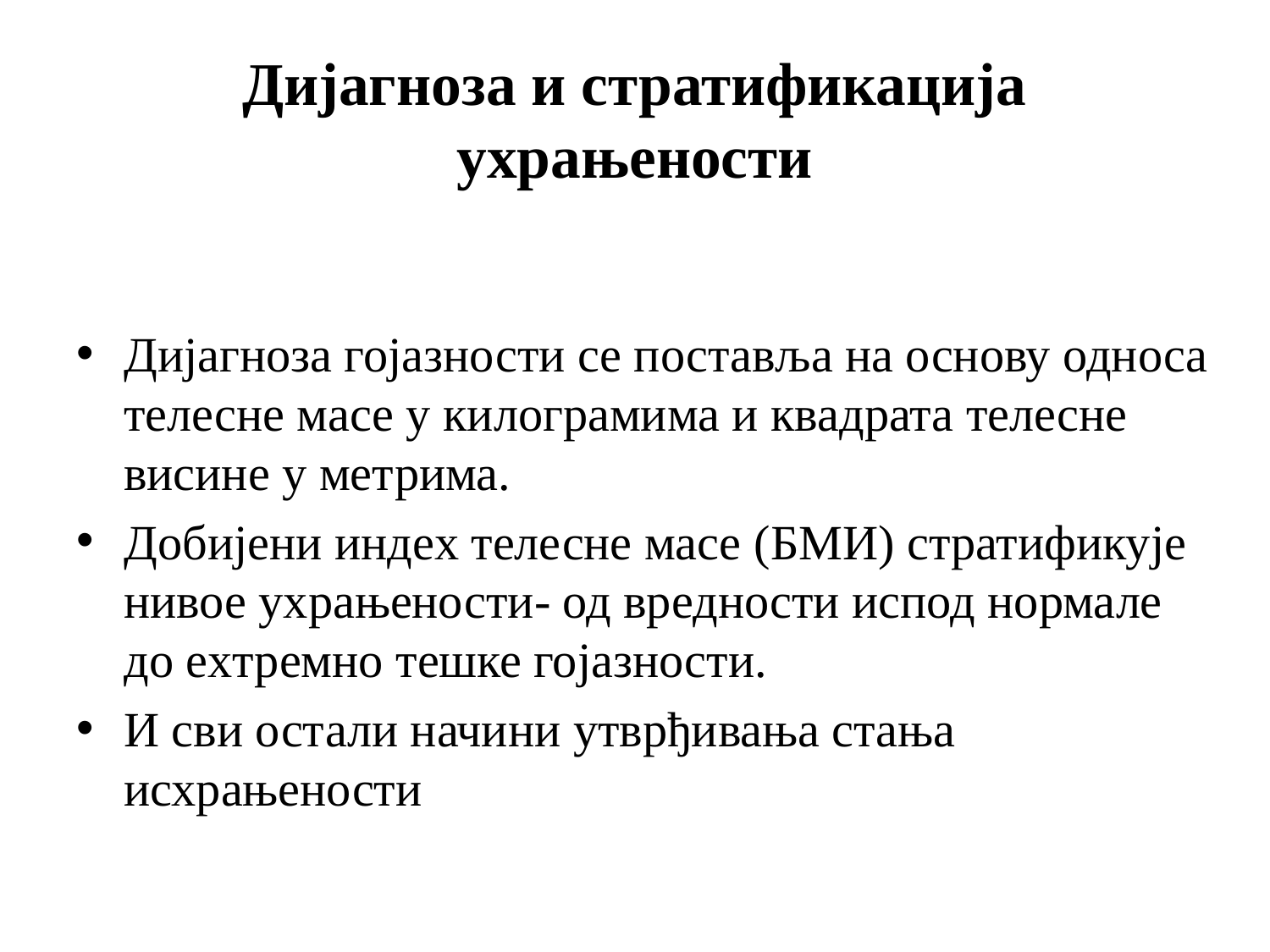

Дијагноза и стратификација ухрањености
Дијагноза гојазности се поставља на основу односа телесне масе у килограмима и квадрата телесне висине у метрима.
Добијени индеx телесне масе (БМИ) стратификује нивое ухрањености- од вредности испод нормале до еxтремно тешке гојазности.
И сви остали начини утврђивања стања исхрањености